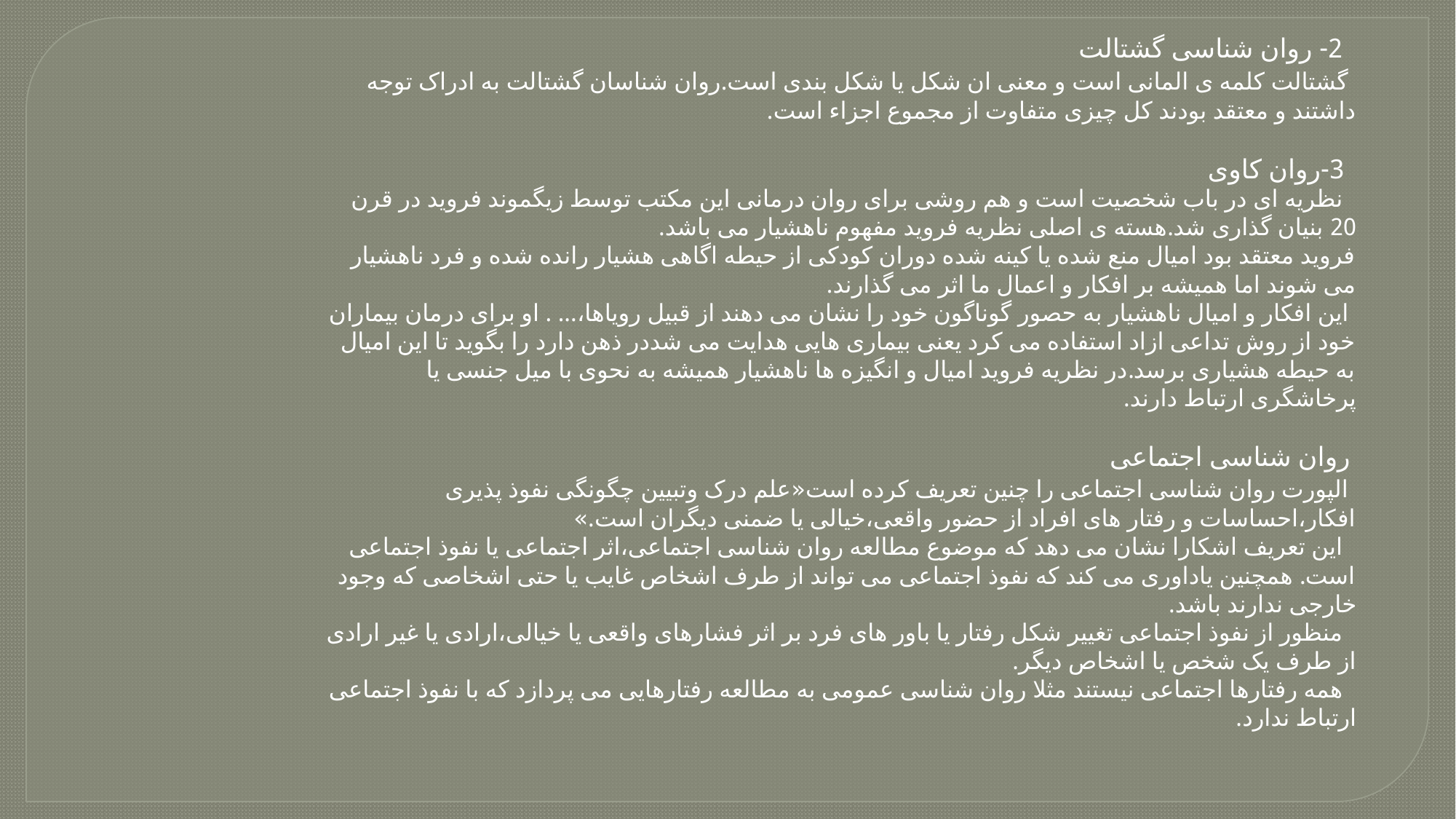

2- روان شناسی گشتالت
 گشتالت کلمه ی المانی است و معنی ان شکل یا شکل بندی است.روان شناسان گشتالت به ادراک توجه داشتند و معتقد بودند کل چیزی متفاوت از مجموع اجزاء است.
  3-روان کاوی
  نظریه ای در باب شخصیت است و هم روشی برای روان درمانی این مکتب توسط زیگموند فروید در قرن 20 بنیان گذاری شد.هسته ی اصلی نظریه فروید مفهوم ناهشیار می باشد.
فروید معتقد بود امیال منع شده یا کینه شده دوران کودکی از حیطه اگاهی هشیار رانده شده و فرد ناهشیار می شوند اما همیشه بر افکار و اعمال ما اثر می گذارند.
 این افکار و امیال ناهشیار به حصور گوناگون خود را نشان می دهند از قبیل رویاها،... . او برای درمان بیماران خود از روش تداعی ازاد استفاده می کرد یعنی بیماری هایی هدایت می شددر ذهن دارد را بگوید تا این امیال به حیطه هشیاری برسد.در نظریه فروید امیال و انگیزه ها ناهشیار همیشه به نحوی با میل جنسی یا پرخاشگری ارتباط دارند.
 روان شناسی اجتماعی
 الپورت روان شناسی اجتماعی را چنین تعریف کرده است«علم درک وتبیین چگونگی نفوذ پذیری افکار،احساسات و رفتار های افراد از حضور واقعی،خیالی یا ضمنی دیگران است.»
  این تعریف اشکارا نشان می دهد که موضوع مطالعه روان شناسی اجتماعی،اثر اجتماعی یا نفوذ اجتماعی است. همچنین یاداوری می کند که نفوذ اجتماعی می تواند از طرف اشخاص غایب یا حتی اشخاصی که وجود خارجی ندارند باشد.
  منظور از نفوذ اجتماعی تغییر شکل رفتار یا باور های فرد بر اثر فشارهای واقعی یا خیالی،ارادی یا غیر ارادی از طرف یک شخص یا اشخاص دیگر.
  همه رفتارها اجتماعی نیستند مثلا روان شناسی عمومی به مطالعه رفتارهایی می پردازد که با نفوذ اجتماعی ارتباط ندارد.